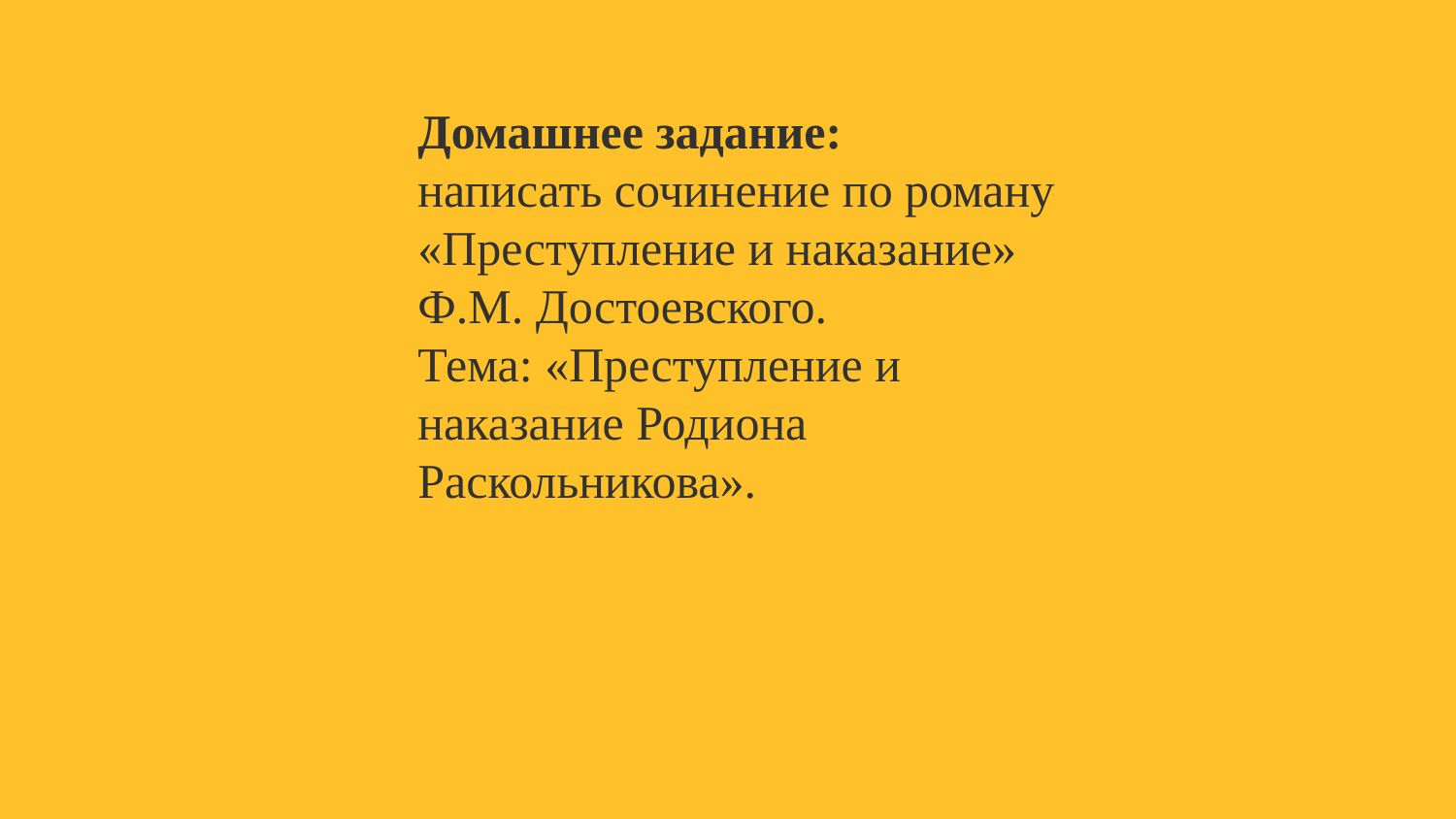

Домашнее задание:
написать сочинение по роману «Преступление и наказание» Ф.М. Достоевского.
Тема: «Преступление и наказание Родиона Раскольникова».